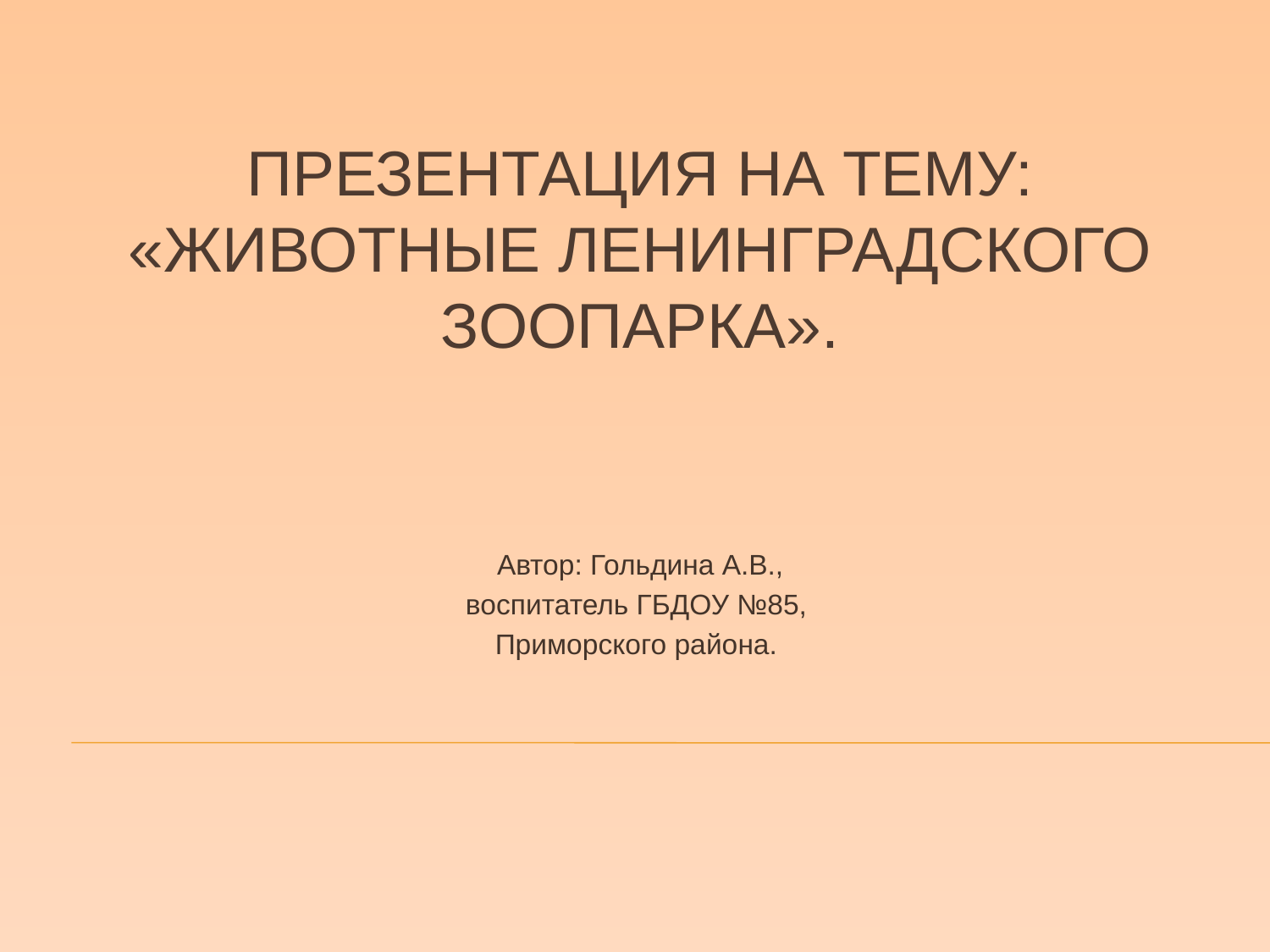

# Презентация на тему: «Животные Ленинградского зоопарка».
 Автор: Гольдина А.В.,
воспитатель ГБДОУ №85,
Приморского района.